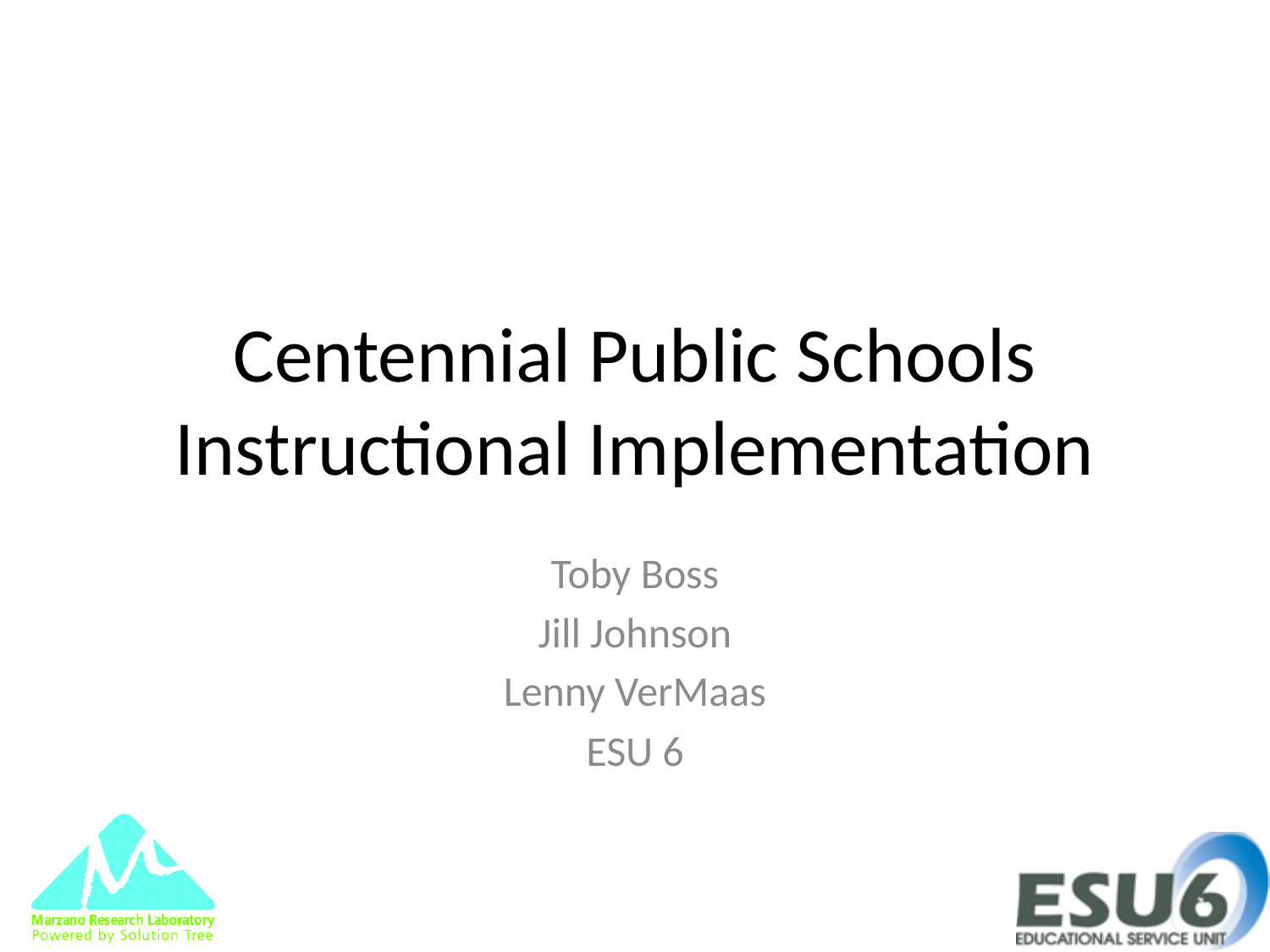

# Centennial Public Schools Instructional Implementation
Toby Boss
Jill Johnson
Lenny VerMaas
ESU 6